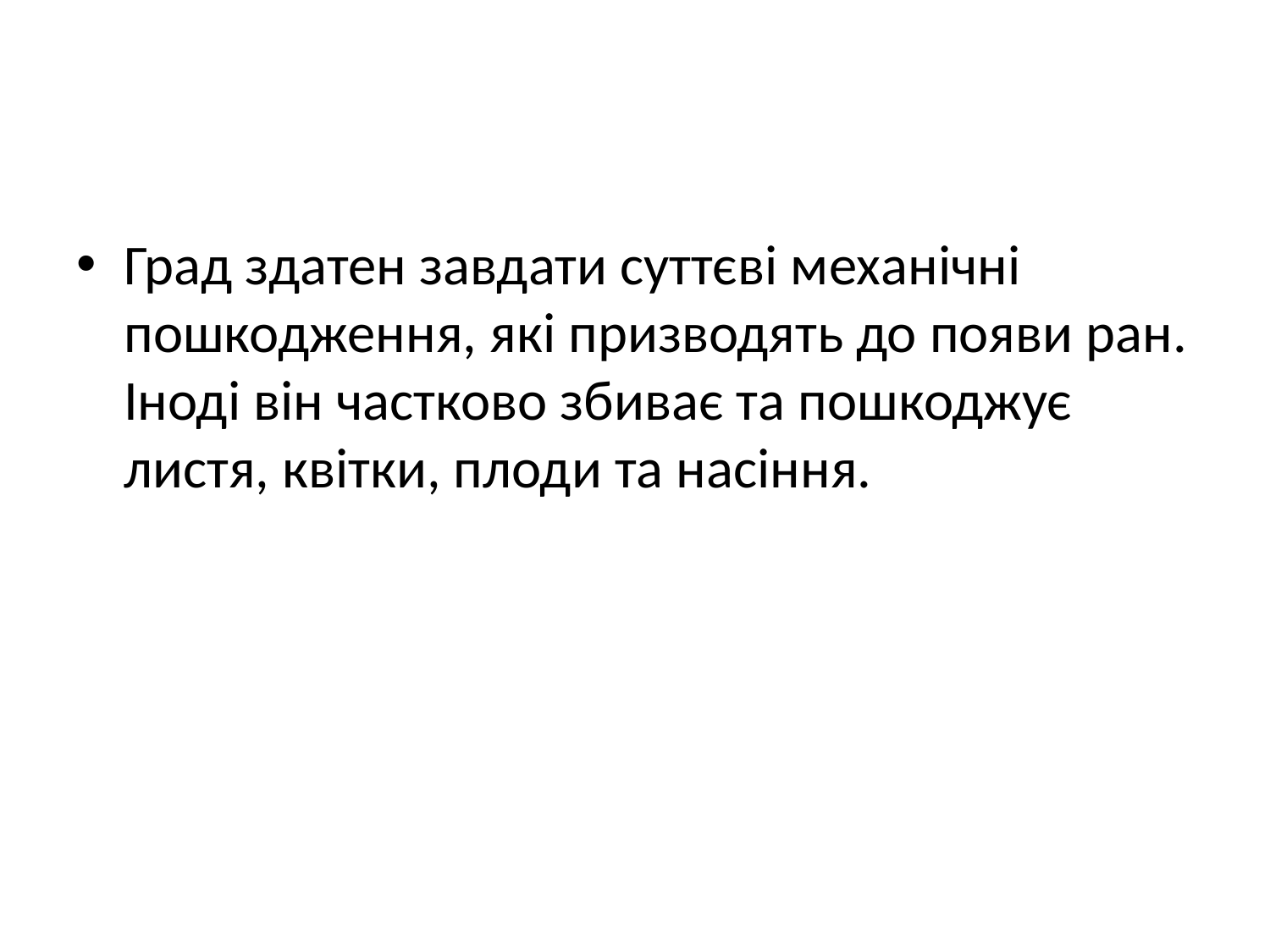

#
Град здатен завдати суттєві механічні пошкодження, які призводять до появи ран. Іноді він частково збиває та пошкоджує листя, квітки, плоди та насіння.